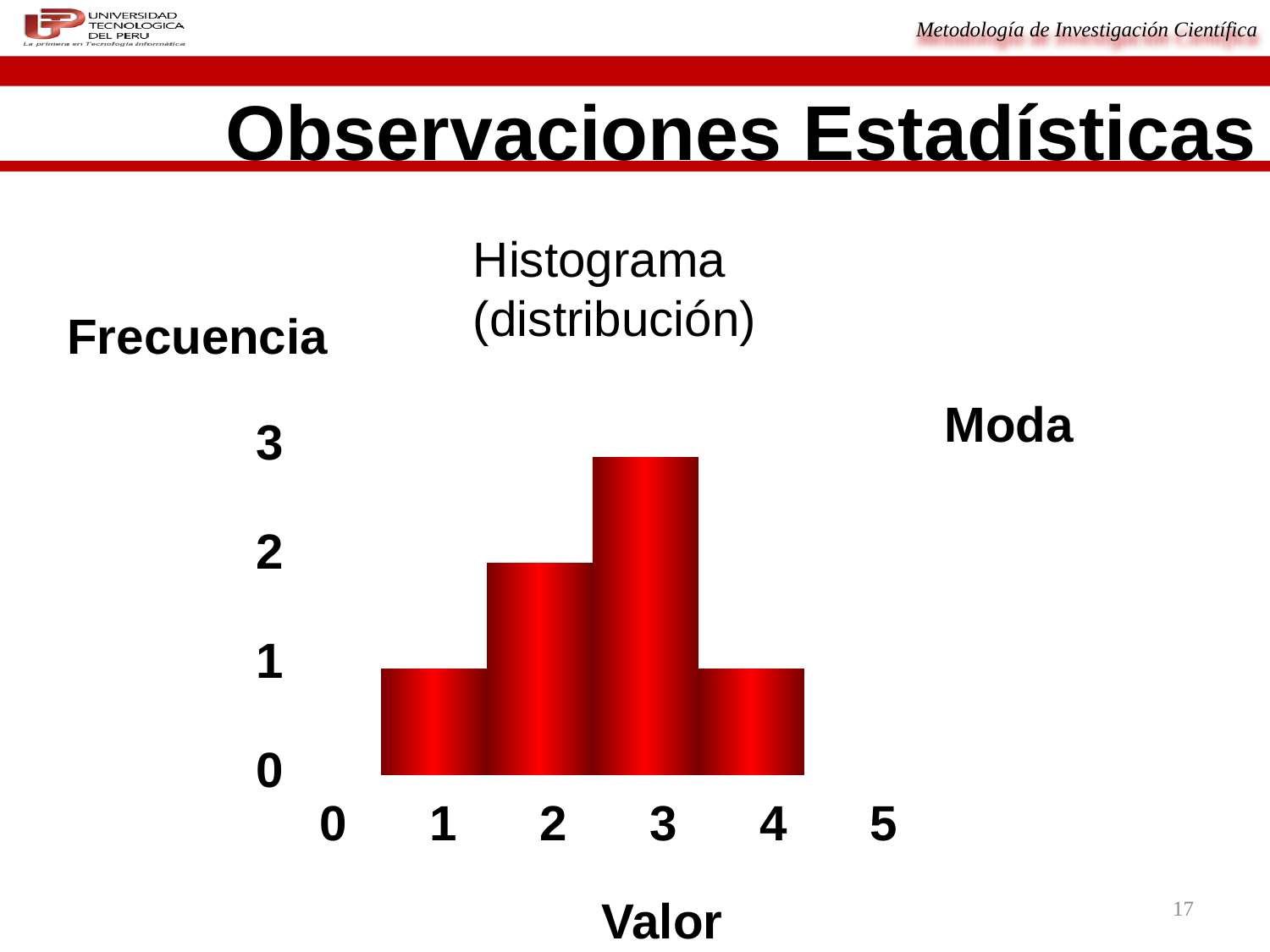

Observaciones Estadísticas
Histograma
(distribución)
Frecuencia

Moda
3

2

1

0
0

1
2
3
4
5
17
Valor